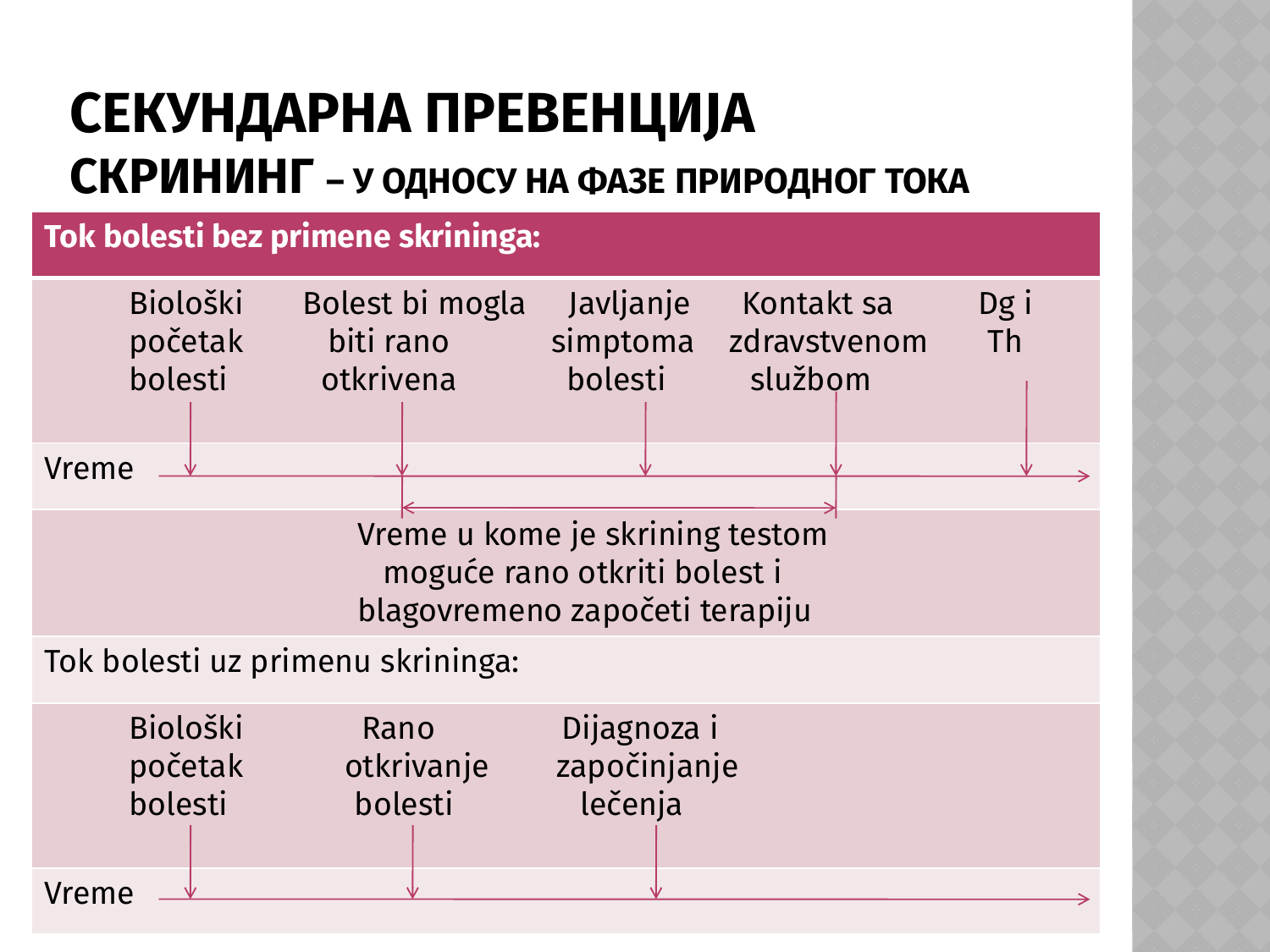

# Секундарна превенција скрининг – у односу на фазе природног тока
| Tok bolesti bez primene skrininga: |
| --- |
| Biološki Bolest bi mogla Javljanje Kontakt sa Dg i početak biti rano simptoma zdravstvenom Th bolesti otkrivena bolesti službom |
| Vreme |
| Vreme u kome je skrining testom moguće rano otkriti bolest i blagovremeno započeti terapiju |
| Tok bolesti uz primenu skrininga: |
| Biološki Rano Dijagnoza i početak otkrivanje započinjanje bolesti bolesti lečenja |
| Vreme |